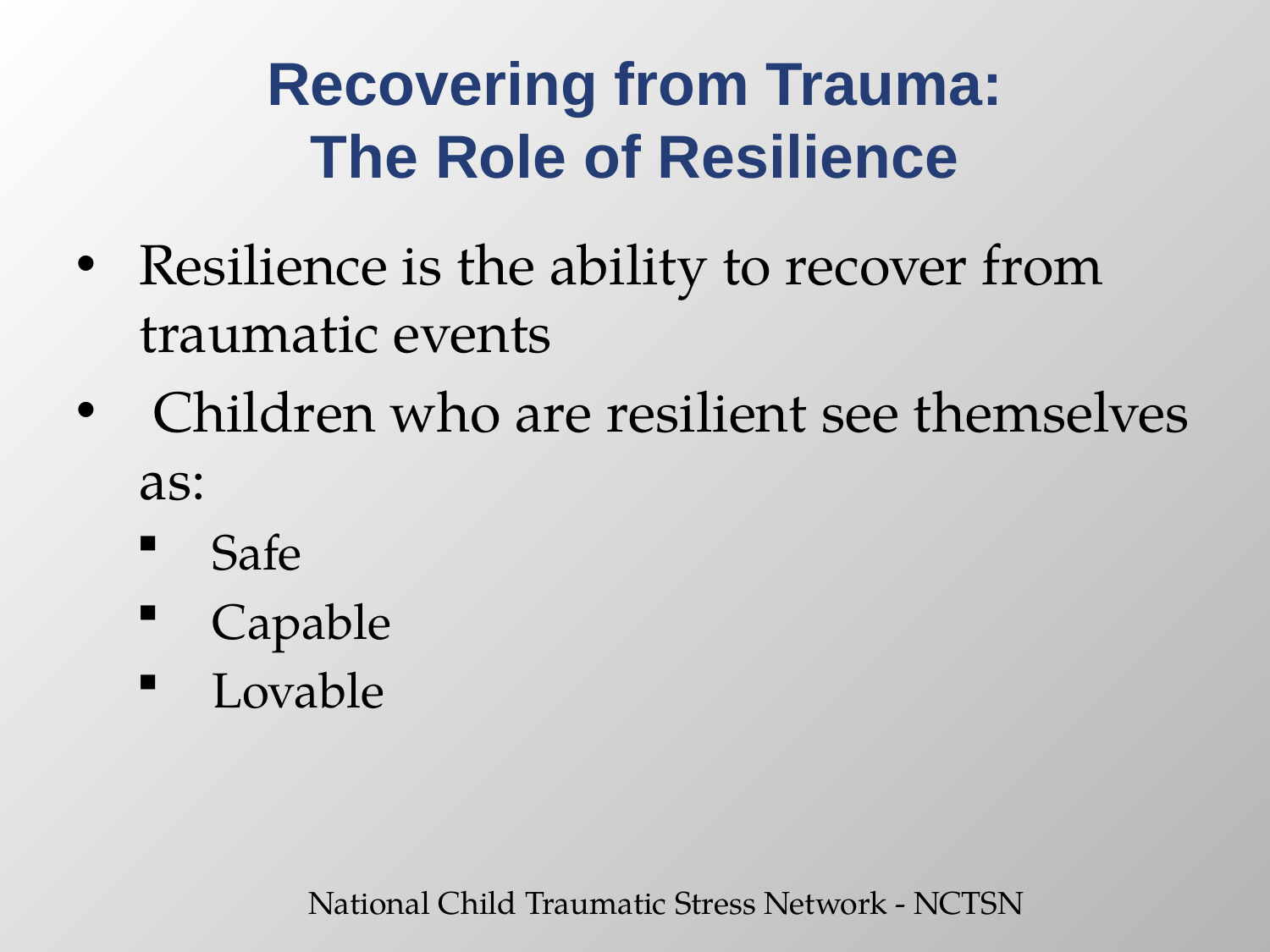

# Recovering from Trauma: The Role of Resilience
Resilience is the ability to recover from traumatic events
 Children who are resilient see themselves as:
 Safe
 Capable
 Lovable

National Child Traumatic Stress Network - NCTSN